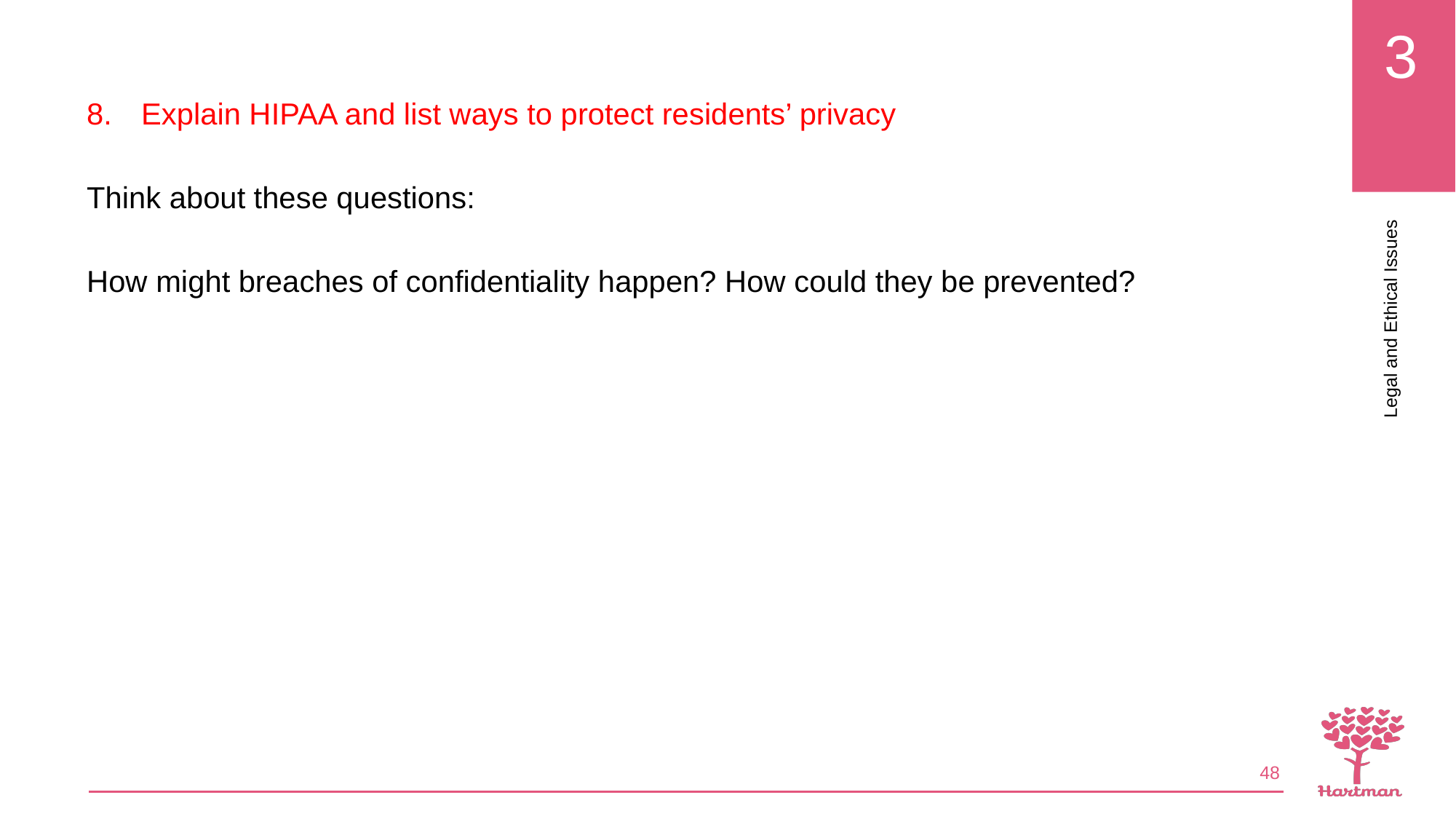

Explain HIPAA and list ways to protect residents’ privacy

Think about these questions:

How might breaches of confidentiality happen? How could they be prevented?
48